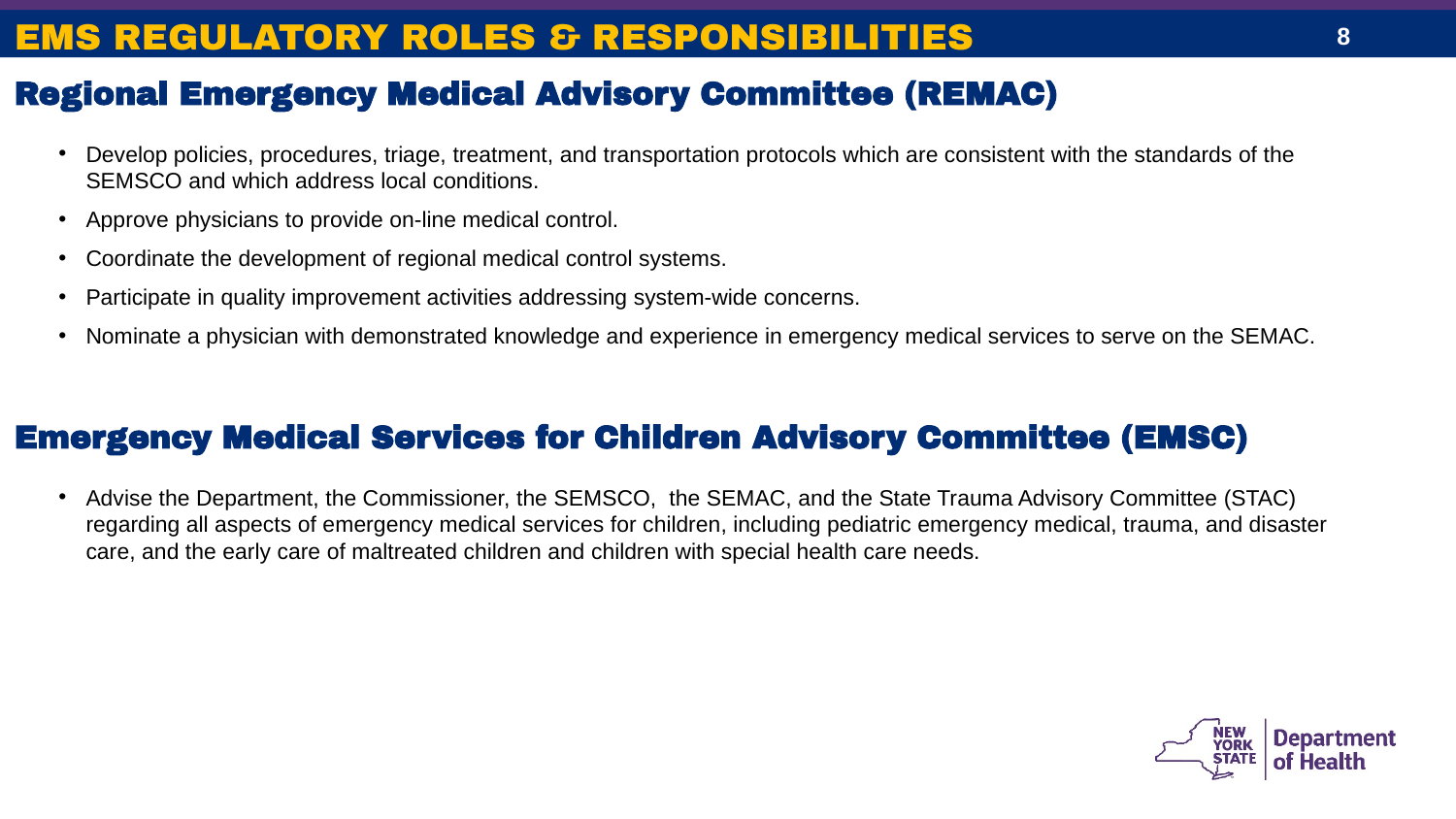

EMS REGULATORY ROLES & RESPONSIBILITIES
Regional Emergency Medical Advisory Committee (REMAC)
Develop policies, procedures, triage, treatment, and transportation protocols which are consistent with the standards of the SEMSCO and which address local conditions.
Approve physicians to provide on-line medical control.
Coordinate the development of regional medical control systems.
Participate in quality improvement activities addressing system-wide concerns.
Nominate a physician with demonstrated knowledge and experience in emergency medical services to serve on the SEMAC.
Emergency Medical Services for Children Advisory Committee (EMSC)
Advise the Department, the Commissioner, the SEMSCO,  the SEMAC, and the State Trauma Advisory Committee (STAC) regarding all aspects of emergency medical services for children, including pediatric emergency medical, trauma, and disaster care, and the early care of maltreated children and children with special health care needs.